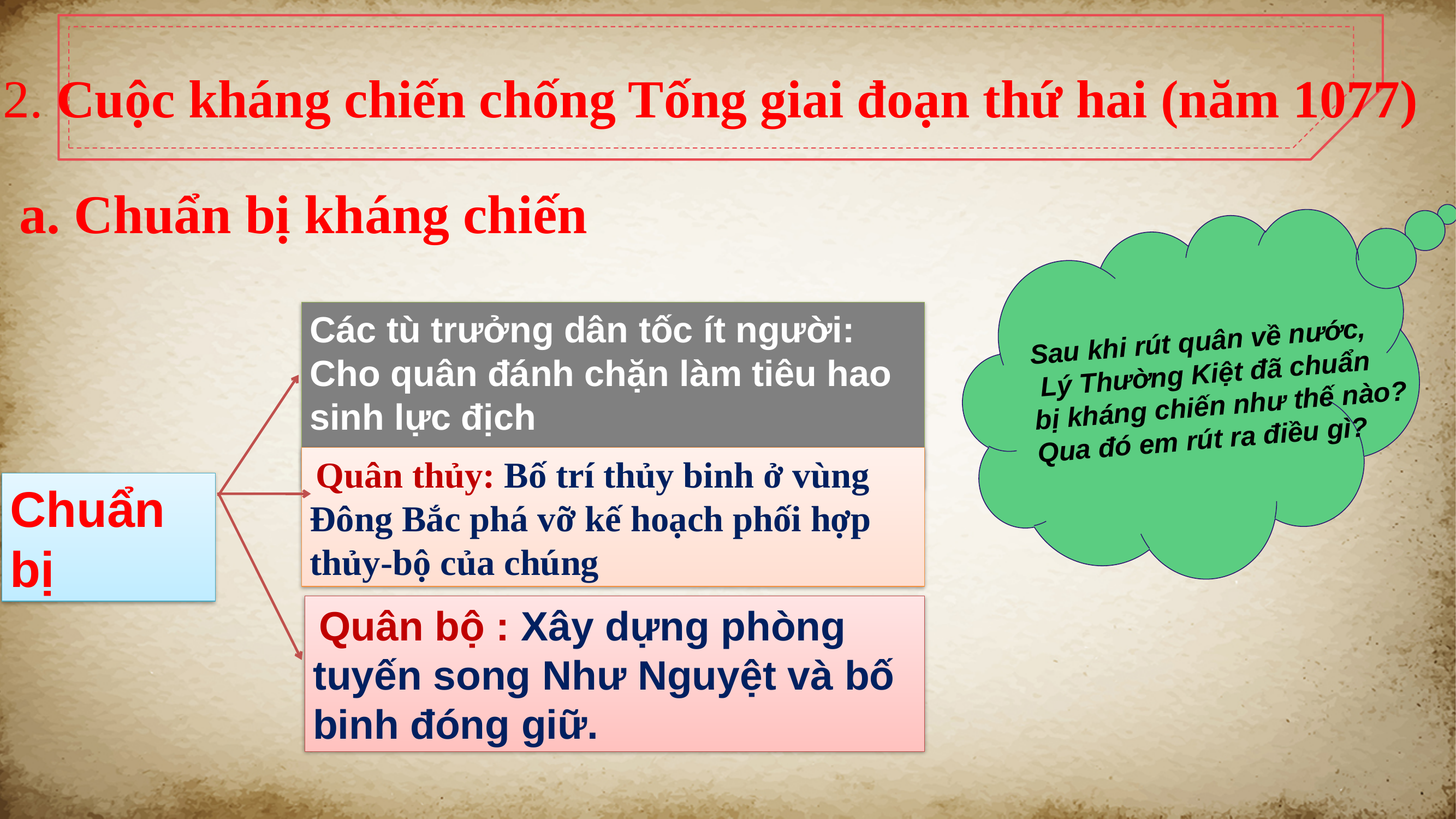

2. Cuộc kháng chiến chống Tống giai đoạn thứ hai (năm 1077)
a. Chuẩn bị kháng chiến
Sau khi rút quân về nước,
 Lý Thường Kiệt đã chuẩn
bị kháng chiến như thế nào?
Qua đó em rút ra điều gì?
Các tù trưởng dân tốc ít người: Cho quân đánh chặn làm tiêu hao sinh lực địch

 Quân thủy: Bố trí thủy binh ở vùng Đông Bắc phá vỡ kế hoạch phối hợp thủy-bộ của chúng
Chuẩn bị

 Quân bộ : Xây dựng phòng tuyến song Như Nguyệt và bố binh đóng giữ.